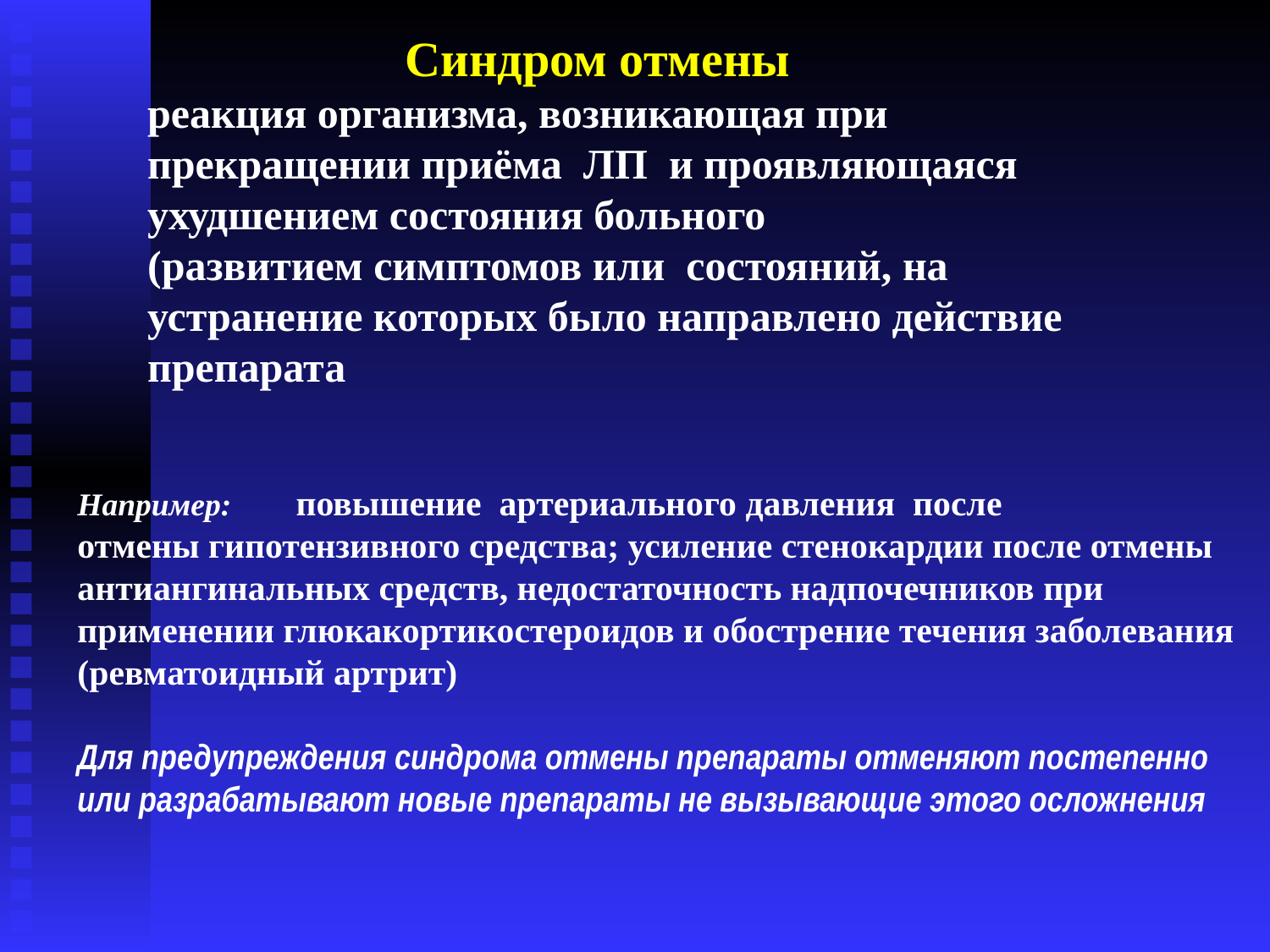

Синдром отмены
реакция организма, возникающая при прекращении приёма  ЛП  и проявляющаяся ухудшением состояния больного (развитием симптомов или  состояний, на устранение которых было направлено действие препарата

Например:        повышение  артериального давления  после отмены гипотензивного средства; усиление стенокардии после отмены  антиангинальных средств, недостаточность надпочечников при применении глюкакортикостероидов и обострение течения заболевания (ревматоидный артрит)

Для предупреждения синдрома отмены препараты отменяют постепенно или разрабатывают новые препараты не вызывающие этого осложнения